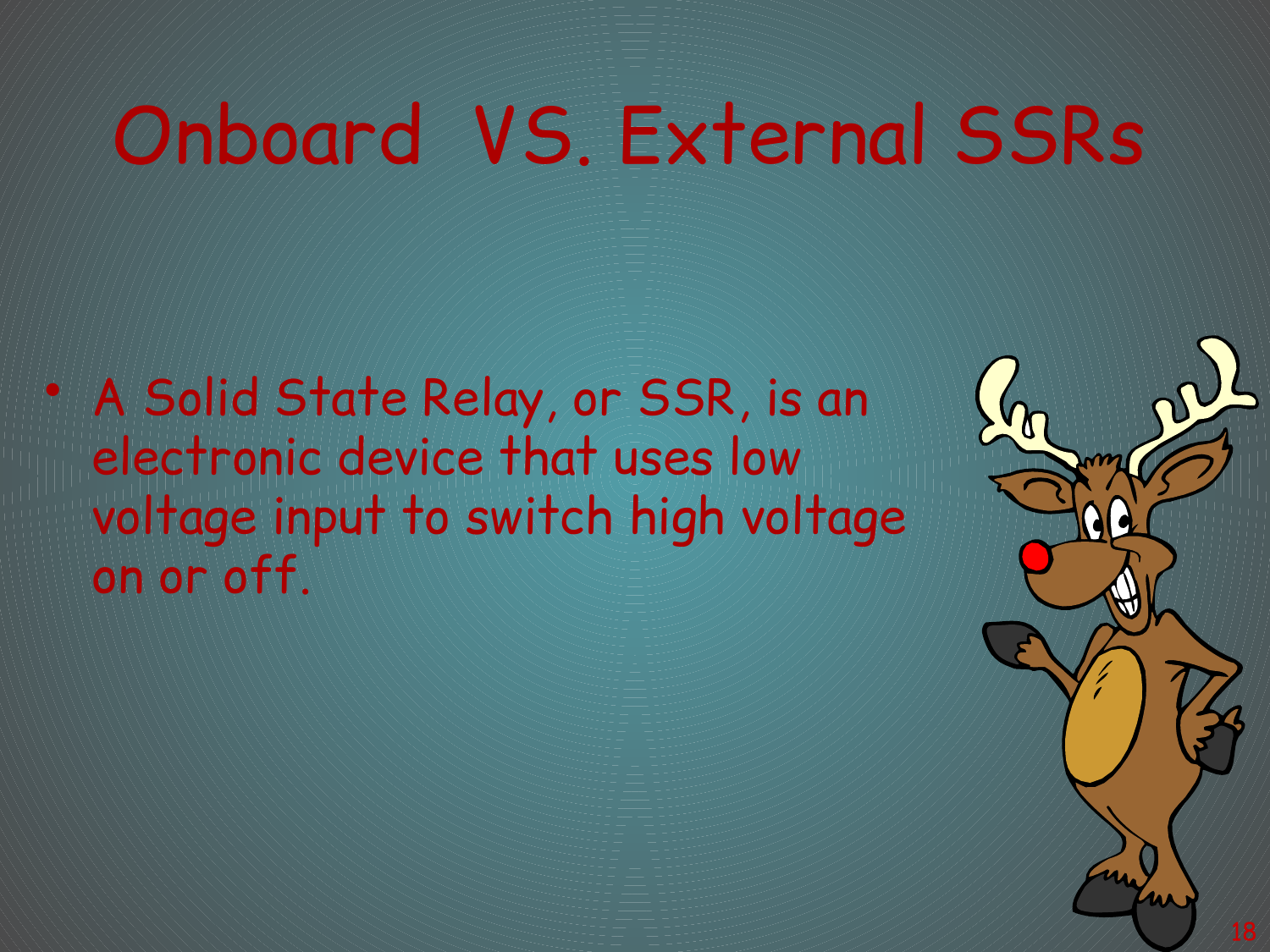

# Onboard  VS. External SSRs
A Solid State Relay, or SSR, is an electronic device that uses low voltage input to switch high voltage on or off.

18